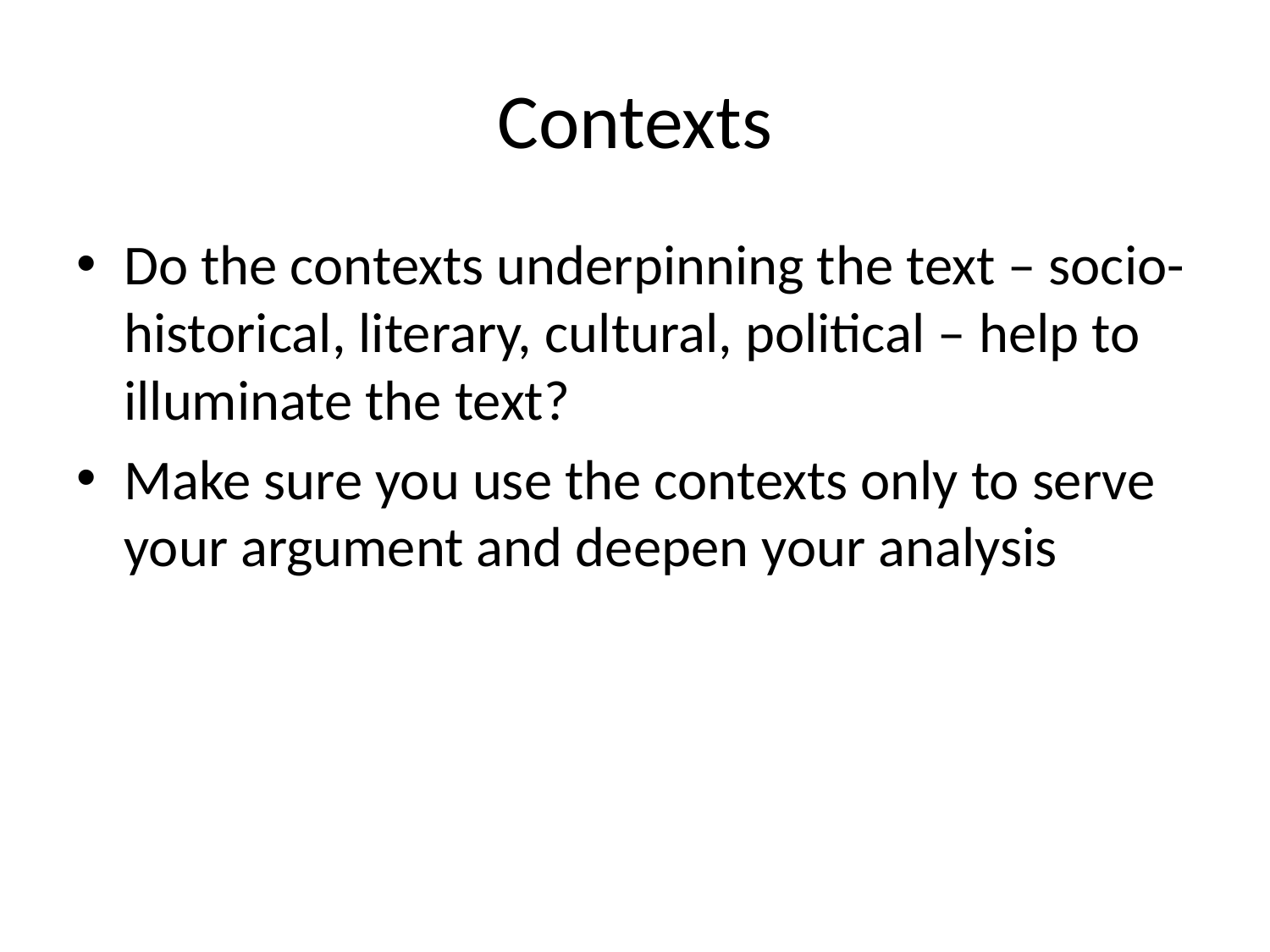

# Contexts
Do the contexts underpinning the text – socio-historical, literary, cultural, political – help to illuminate the text?
Make sure you use the contexts only to serve your argument and deepen your analysis